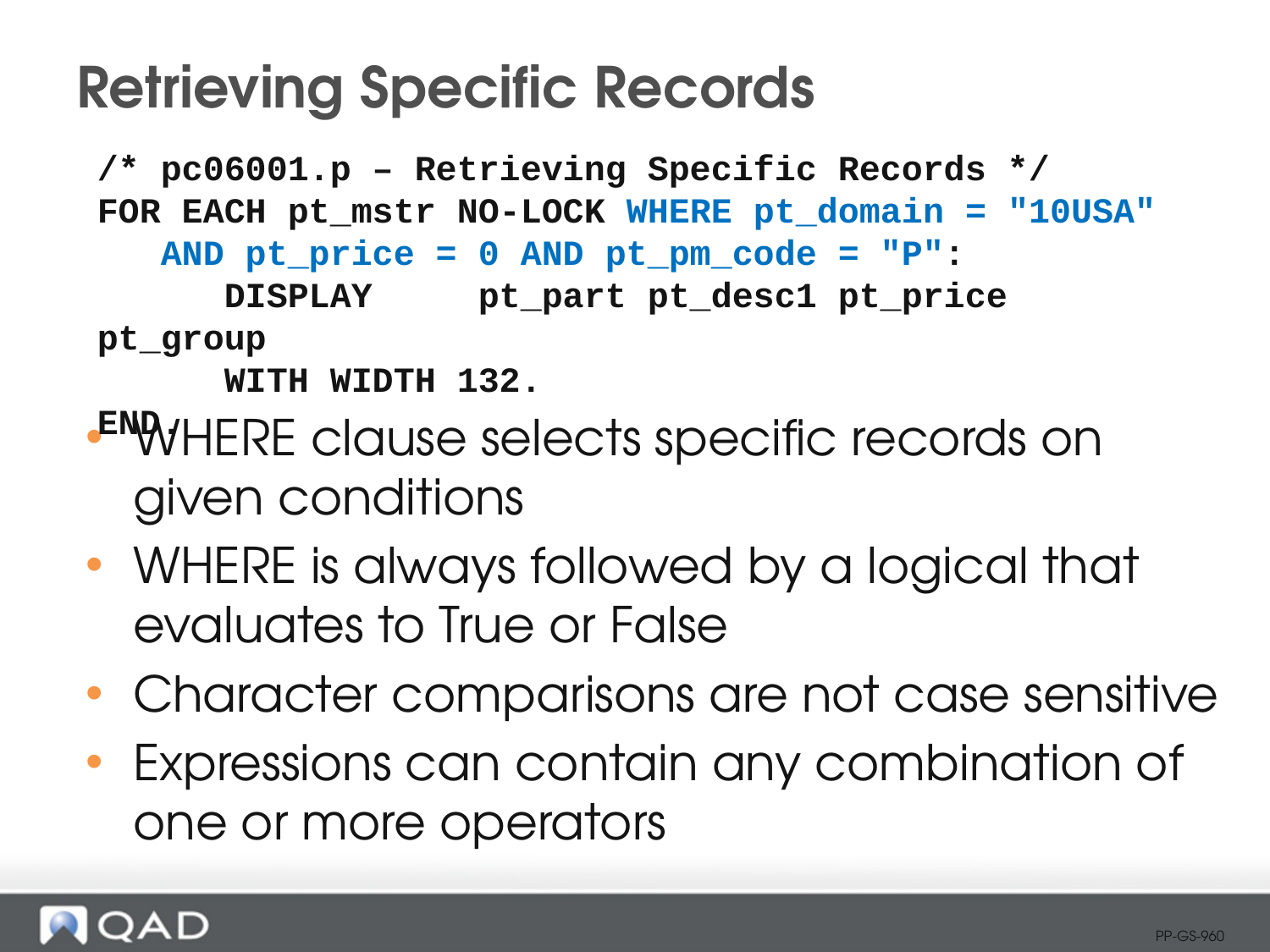

# Retrieving Specific Records
/* pc06001.p – Retrieving Specific Records */
FOR EACH pt_mstr NO-LOCK WHERE pt_domain = "10USA"
   AND pt_price = 0 AND pt_pm_code = "P":
	DISPLAY 	pt_part pt_desc1 pt_price pt_group
	WITH WIDTH 132.
END.

WHERE clause selects specific records on given conditions
WHERE is always followed by a logical that evaluates to True or False
Character comparisons are not case sensitive
Expressions can contain any combination of one or more operators

PP-GS-960